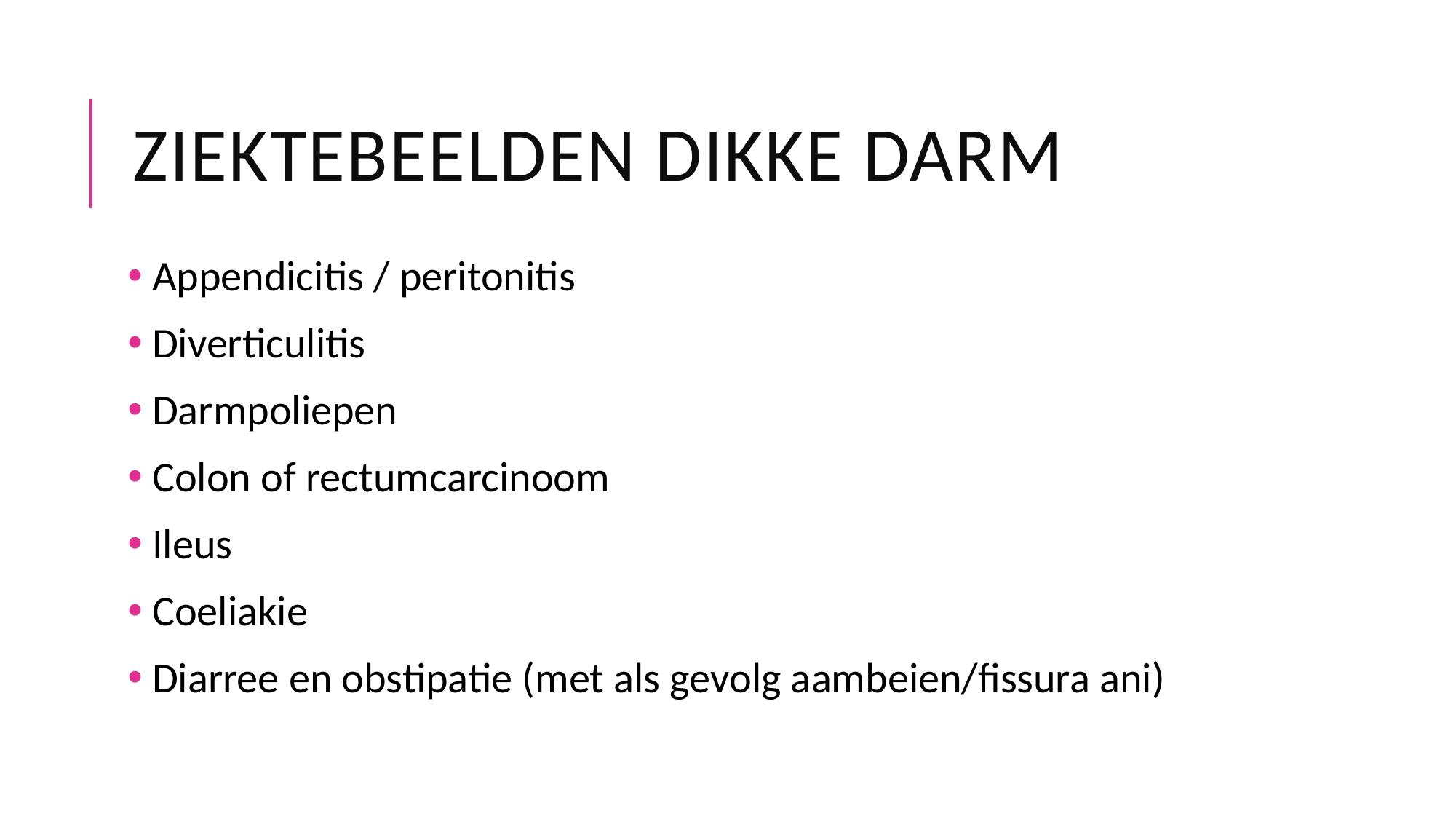

# Ziektebeelden dikke darm
 Appendicitis / peritonitis
 Diverticulitis
 Darmpoliepen
 Colon of rectumcarcinoom
 Ileus
 Coeliakie
 Diarree en obstipatie (met als gevolg aambeien/fissura ani)